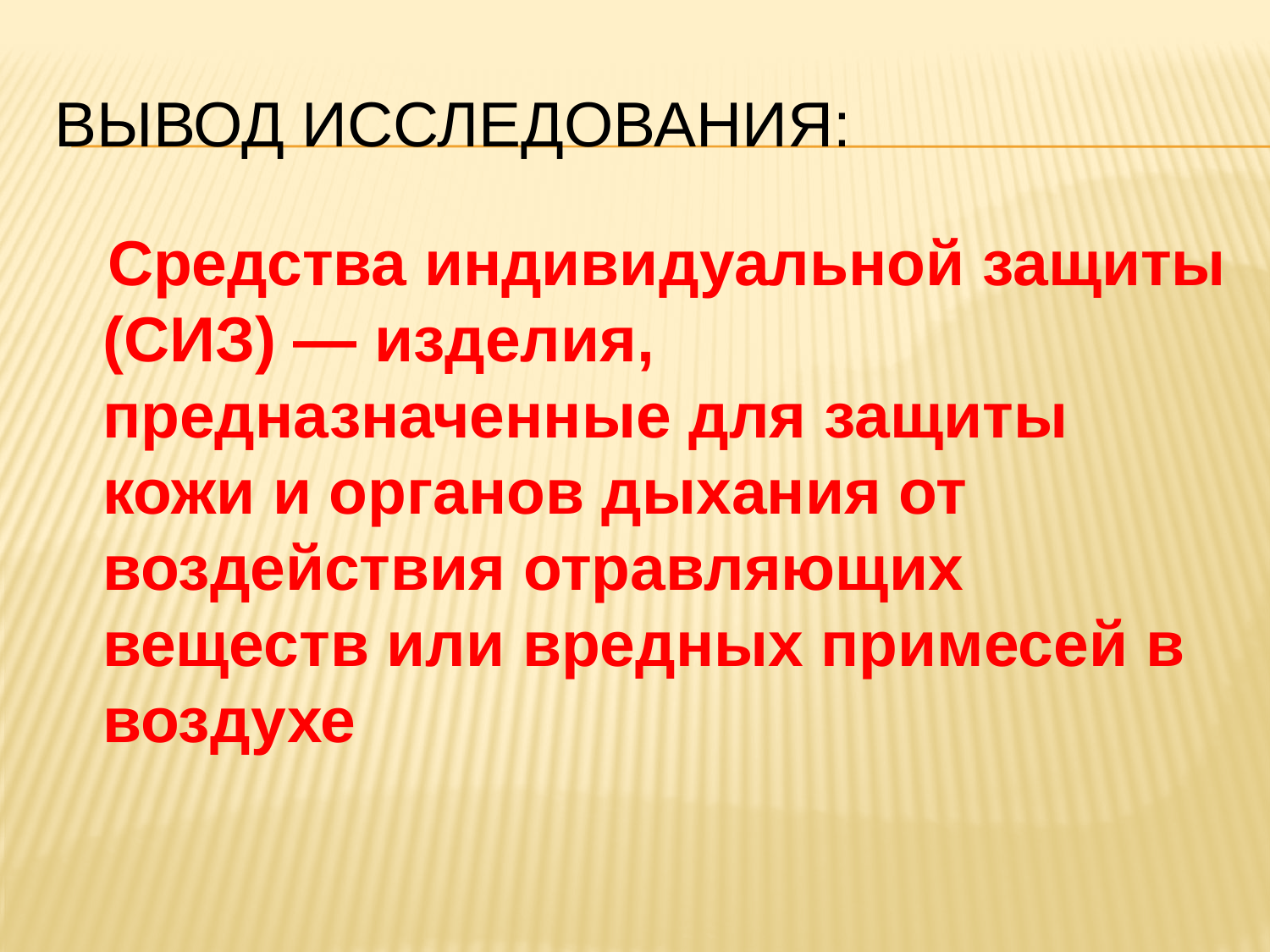

# Вывод исследования:
   Средства индивидуальной защиты (СИЗ) — изделия, предназначенные для защиты кожи и органов дыхания от воздействия отравляющих веществ или вредных примесей в воздухе